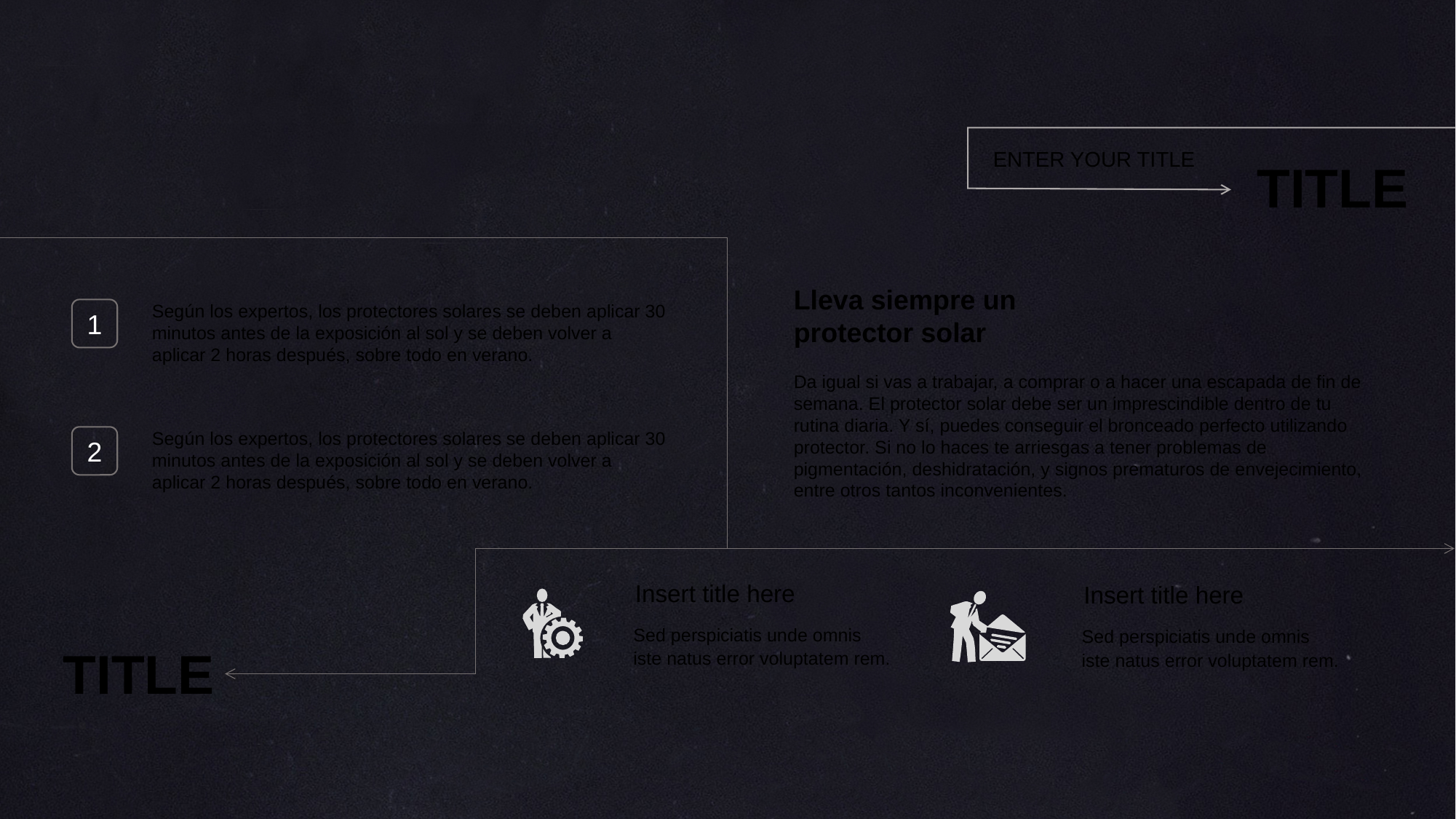

ENTER YOUR TITLE
TITLE
Lleva siempre un
protector solar

Da igual si vas a trabajar, a comprar o a hacer una escapada de fin de semana. El protector solar debe ser un imprescindible dentro de tu rutina diaria. Y sí, puedes conseguir el bronceado perfecto utilizando protector. Si no lo haces te arriesgas a tener problemas de pigmentación, deshidratación, y signos prematuros de envejecimiento, entre otros tantos inconvenientes.
Según los expertos, los protectores solares se deben aplicar 30 minutos antes de la exposición al sol y se deben volver a aplicar 2 horas después, sobre todo en verano.
1
Según los expertos, los protectores solares se deben aplicar 30 minutos antes de la exposición al sol y se deben volver a aplicar 2 horas después, sobre todo en verano.
2
Insert title here
Insert title here

Sed perspiciatis unde omnis iste natus error voluptatem rem.
Sed perspiciatis unde omnis iste natus error voluptatem rem.
TITLE